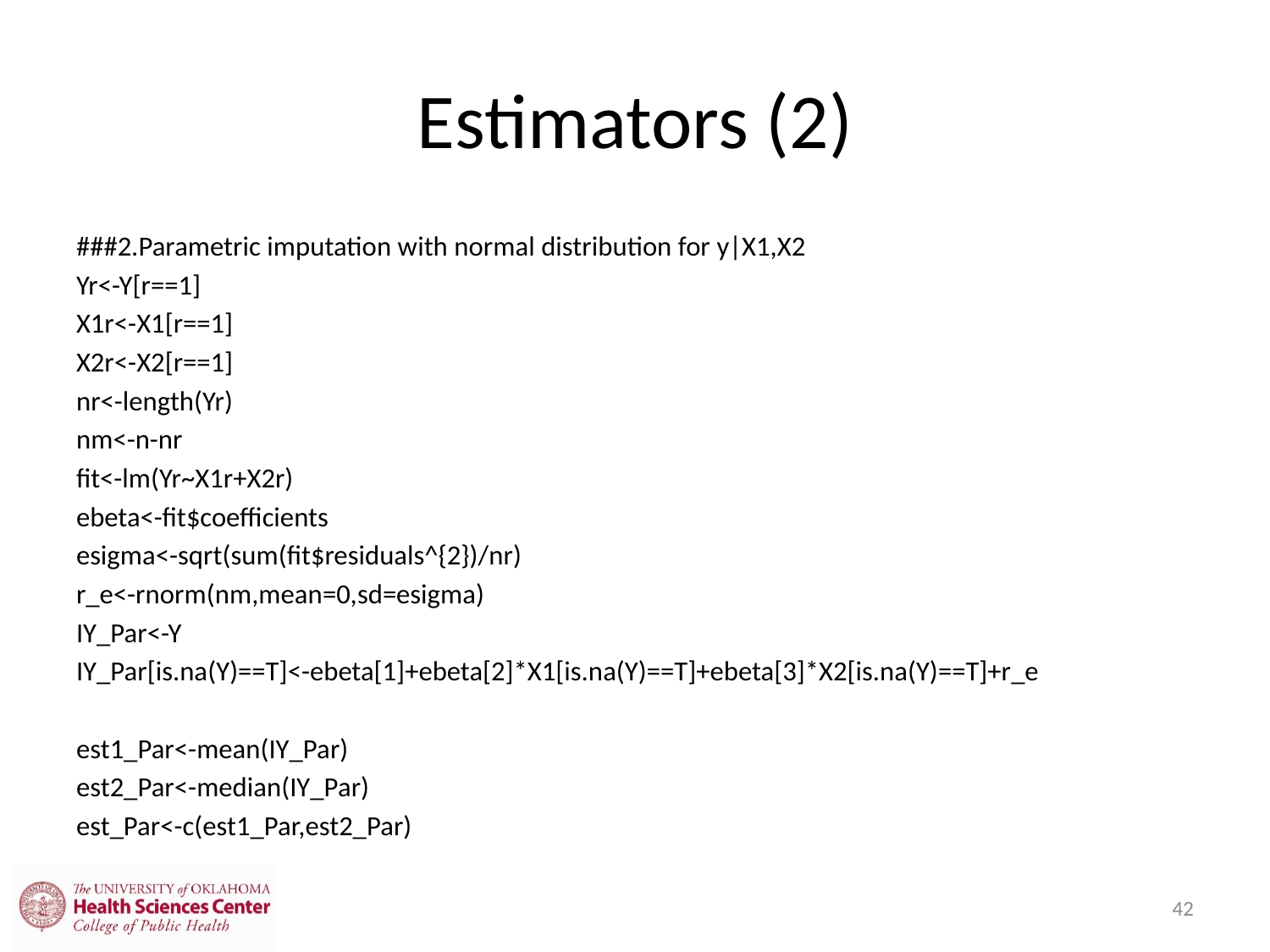

# Estimators (2)
###2.Parametric imputation with normal distribution for y|X1,X2
Yr<-Y[r==1]
X1r<-X1[r==1]
X2r<-X2[r==1]
nr<-length(Yr)
nm<-n-nr
fit<-lm(Yr~X1r+X2r)
ebeta<-fit$coefficients
esigma<-sqrt(sum(fit$residuals^{2})/nr)
r_e<-rnorm(nm,mean=0,sd=esigma)
IY_Par<-Y
IY_Par[is.na(Y)==T]<-ebeta[1]+ebeta[2]*X1[is.na(Y)==T]+ebeta[3]*X2[is.na(Y)==T]+r_e

est1_Par<-mean(IY_Par)
est2_Par<-median(IY_Par)
est_Par<-c(est1_Par,est2_Par)

42